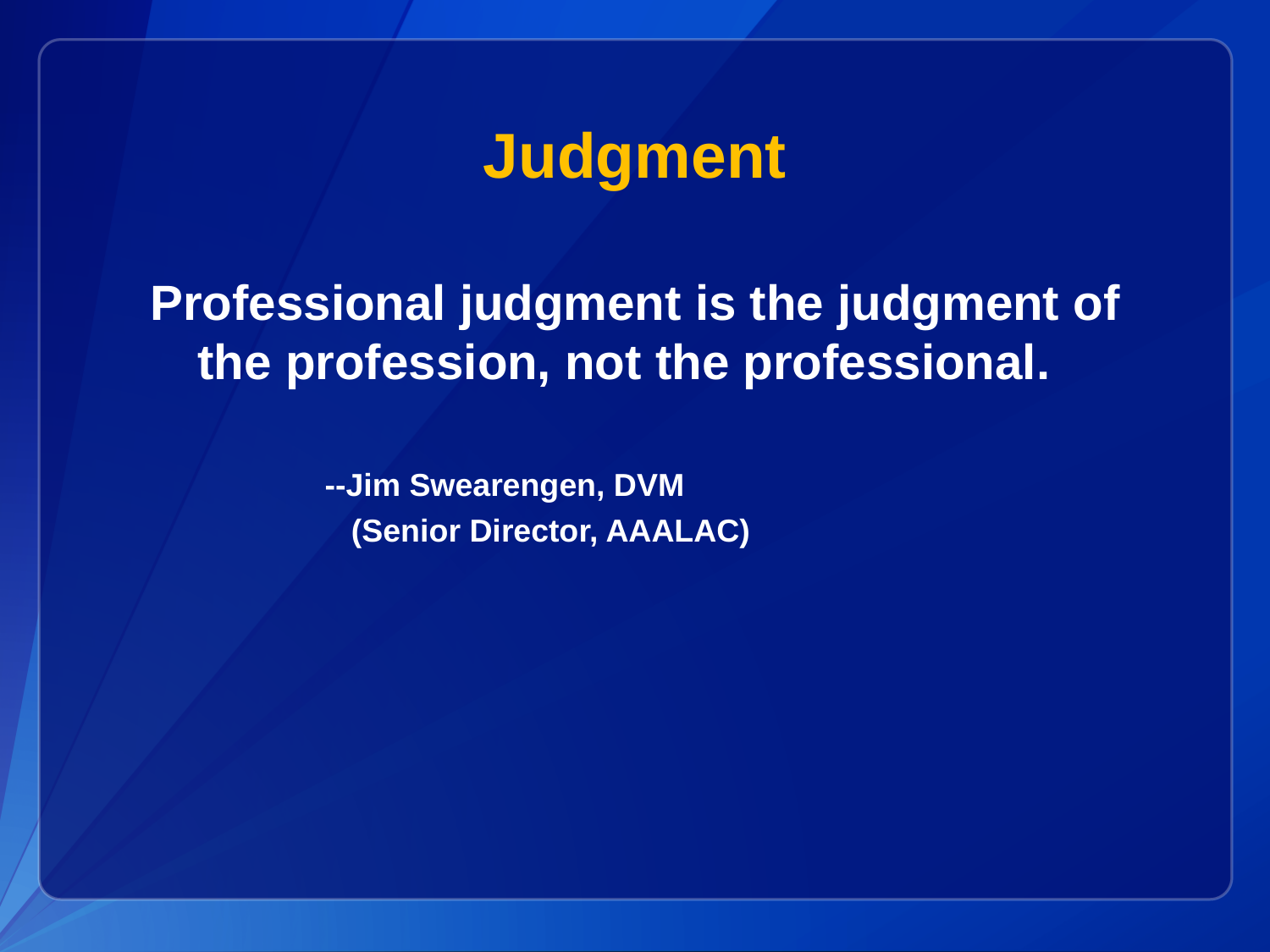

# Judgment
Professional judgment is the judgment of the profession, not the professional.

		--Jim Swearengen, DVM
		   (Senior Director, AAALAC)